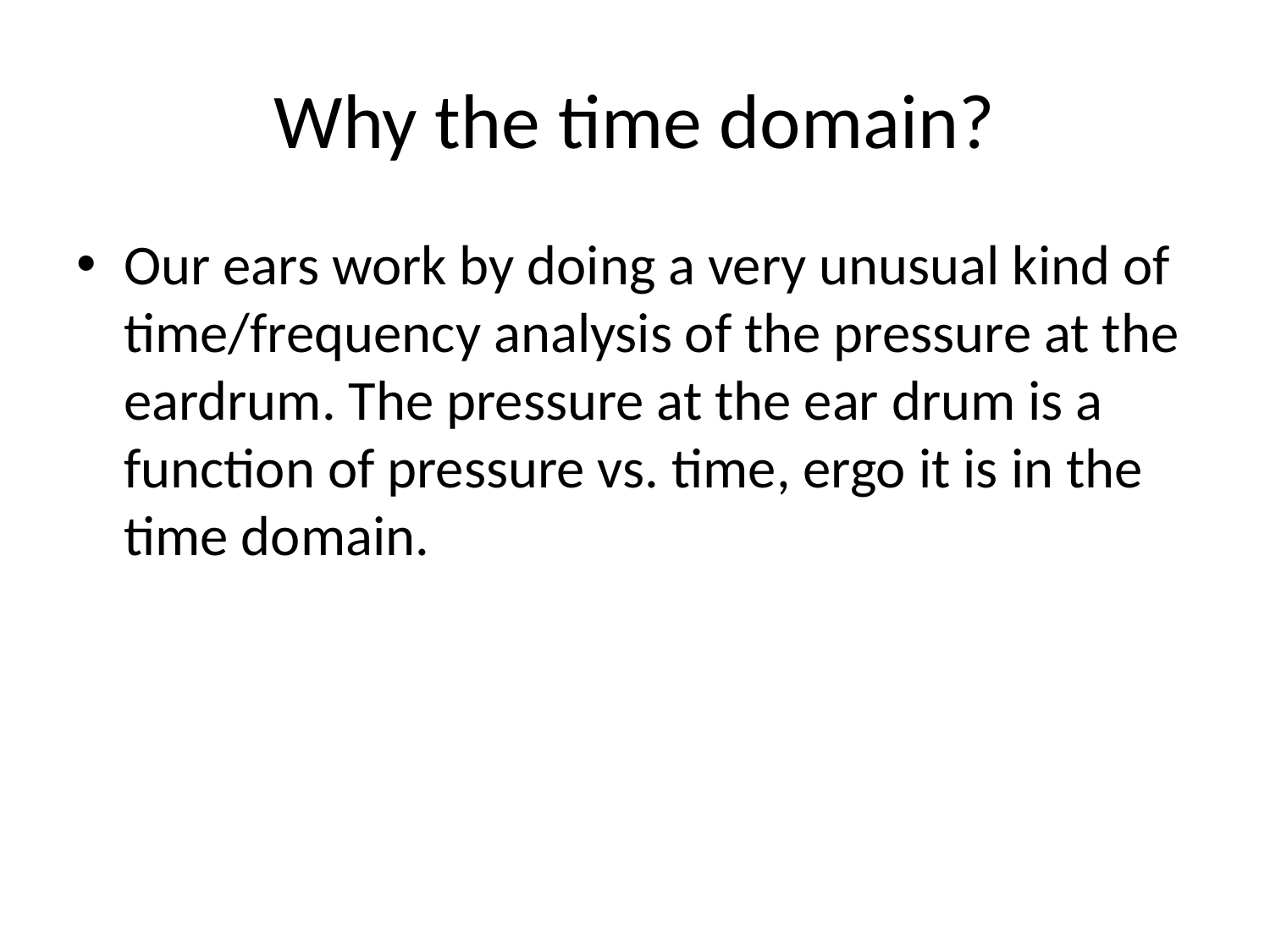

# Why the time domain?
Our ears work by doing a very unusual kind of time/frequency analysis of the pressure at the eardrum. The pressure at the ear drum is a function of pressure vs. time, ergo it is in the time domain.